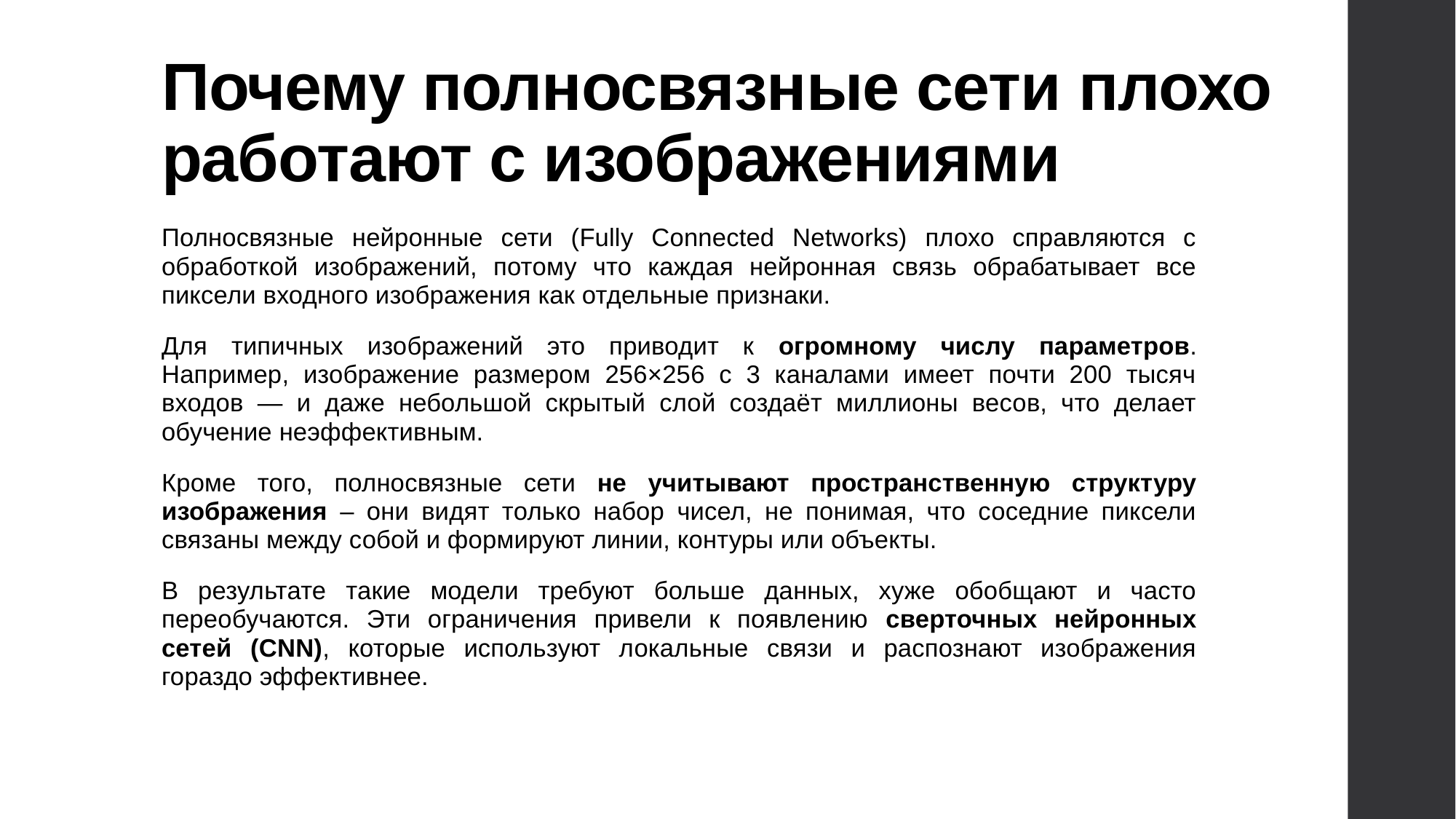

# Почему полносвязные сети плохо работают с изображениями
Полносвязные нейронные сети (Fully Connected Networks) плохо справляются с обработкой изображений, потому что каждая нейронная связь обрабатывает все пиксели входного изображения как отдельные признаки.
Для типичных изображений это приводит к огромному числу параметров.
Например, изображение размером 256×256 с 3 каналами имеет почти 200 тысяч входов — и даже небольшой скрытый слой создаёт миллионы весов, что делает обучение неэффективным.
Кроме того, полносвязные сети не учитывают пространственную структуру изображения – они видят только набор чисел, не понимая, что соседние пиксели связаны между собой и формируют линии, контуры или объекты.
В результате такие модели требуют больше данных, хуже обобщают и часто переобучаются. Эти ограничения привели к появлению сверточных нейронных сетей (CNN), которые используют локальные связи и распознают изображения гораздо эффективнее.